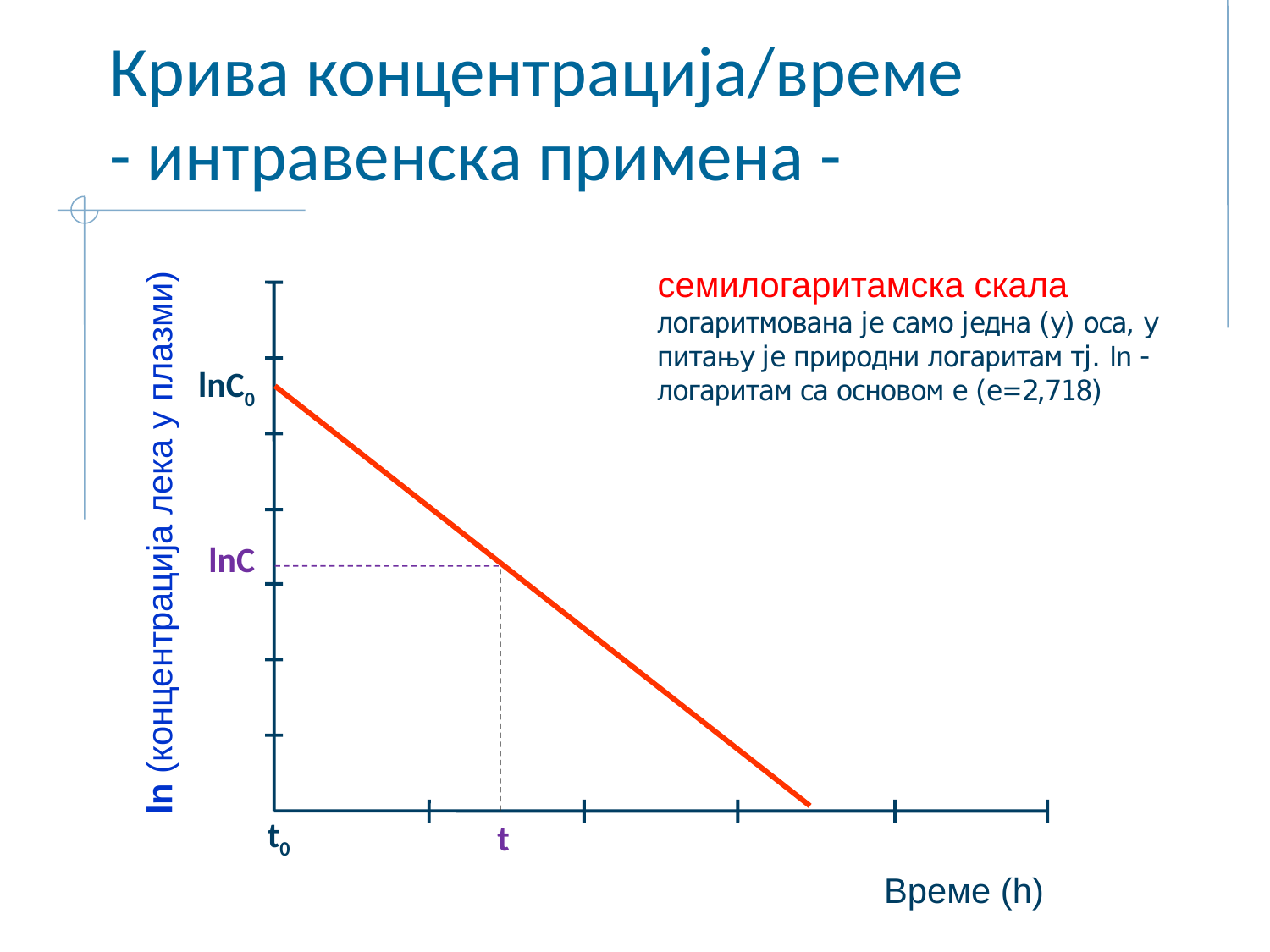

# Крива концентрација/време - интравенска примена -
семилогаритамска скала
логаритмована је само једна (у) оса, у питању је природни логаритам тј. ln - логаритам са основом е (е=2,718)

lnC0

ln (концентрација лека у плазми)

lnC

t0
t

Време (h)